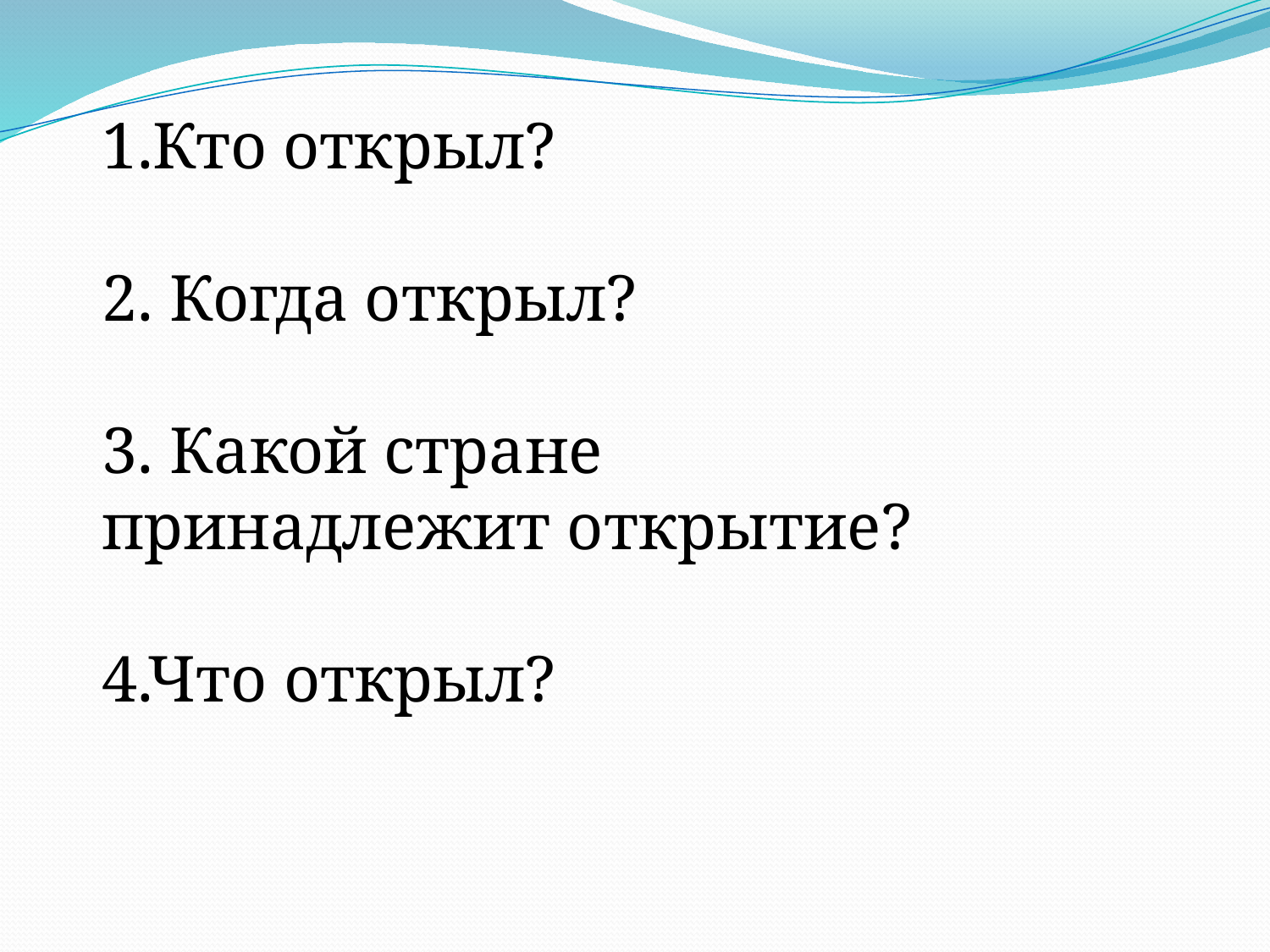

1.Кто открыл?
2. Когда открыл?
3. Какой стране принадлежит открытие?
4.Что открыл?